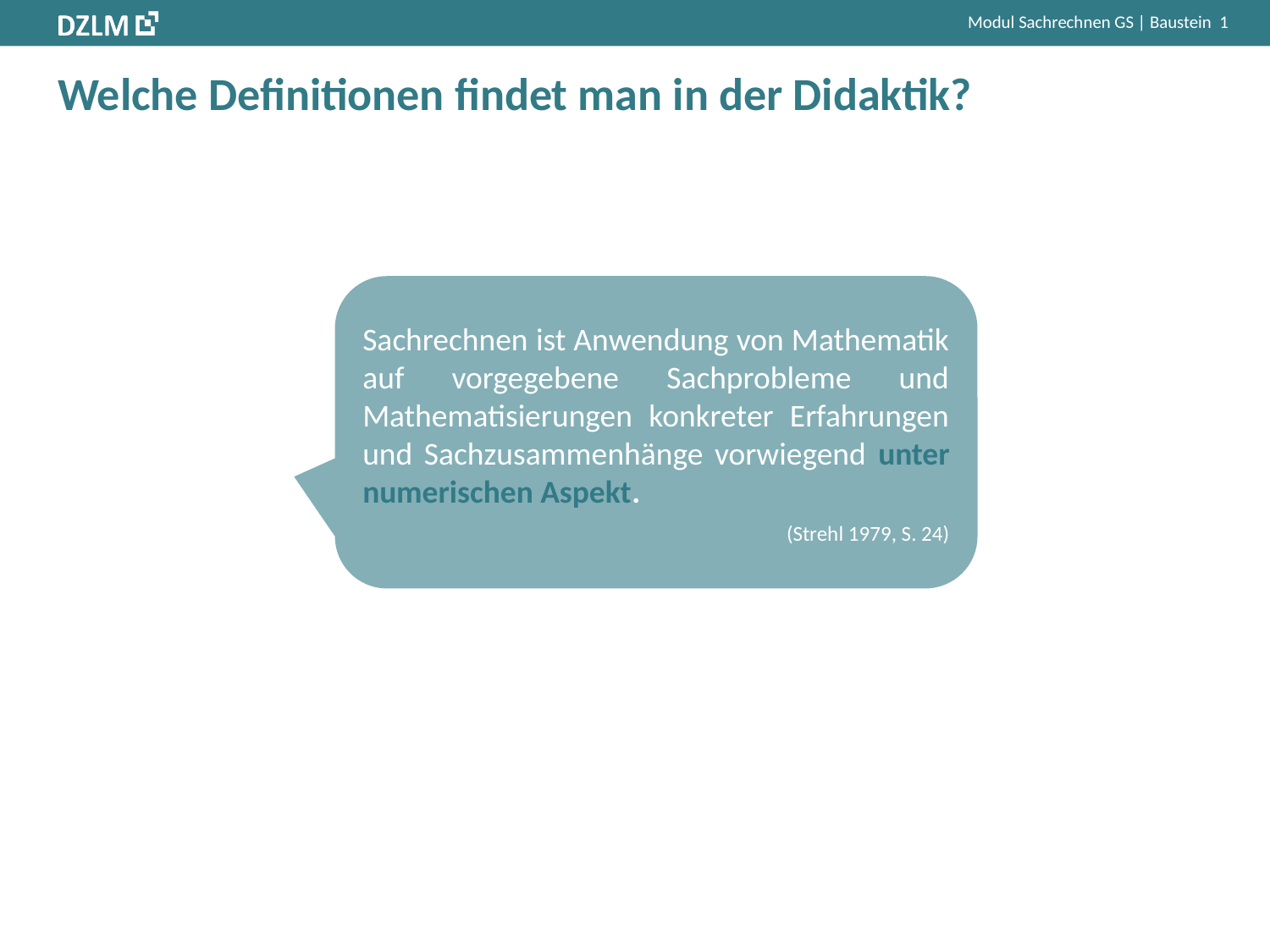

# Welche Definitionen findet man in der Didaktik?
Sachrechnen ist Anwendung von Mathematik auf vorgegebene Sachprobleme und Mathematisierungen konkreter Erfahrungen und Sachzusammenhänge vorwiegend unter numerischen Aspekt.
(Strehl 1979, S. 24)